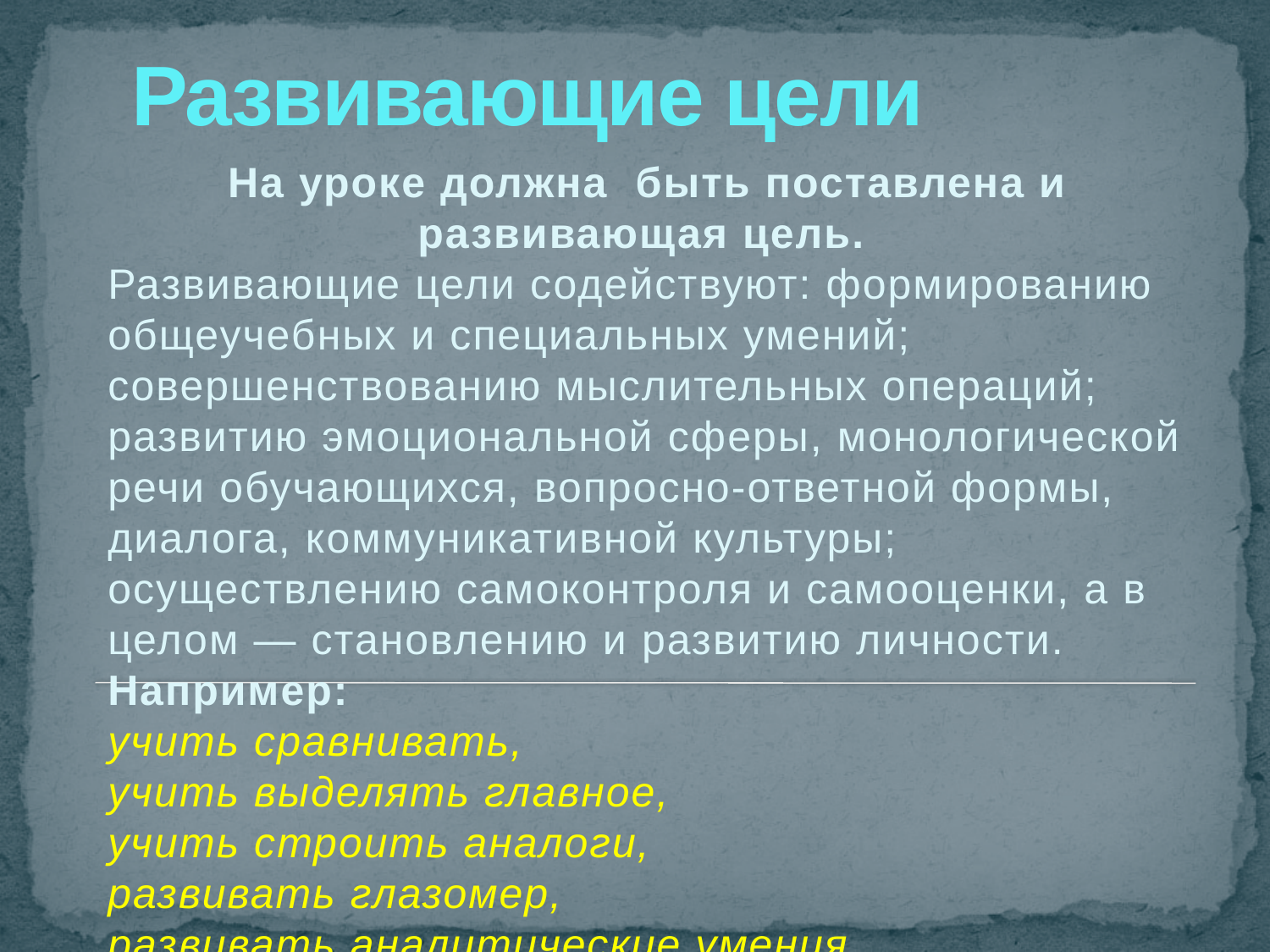

# Развивающие цели
На уроке должна  быть поставлена и развивающая цель.
Развивающие цели содействуют: формированию общеучебных и специальных умений; совершенствованию мыслительных операций; развитию эмоциональной сферы, монологической речи обучающихся, вопросно-ответной формы, диалога, коммуникативной культуры; осуществлению самоконтроля и самооценки, а в целом — становлению и развитию личности.
Например:
учить сравнивать,
учить выделять главное,
учить строить аналоги,
развивать глазомер,
развивать аналитические умения
развивать умение ориентироваться на местности.